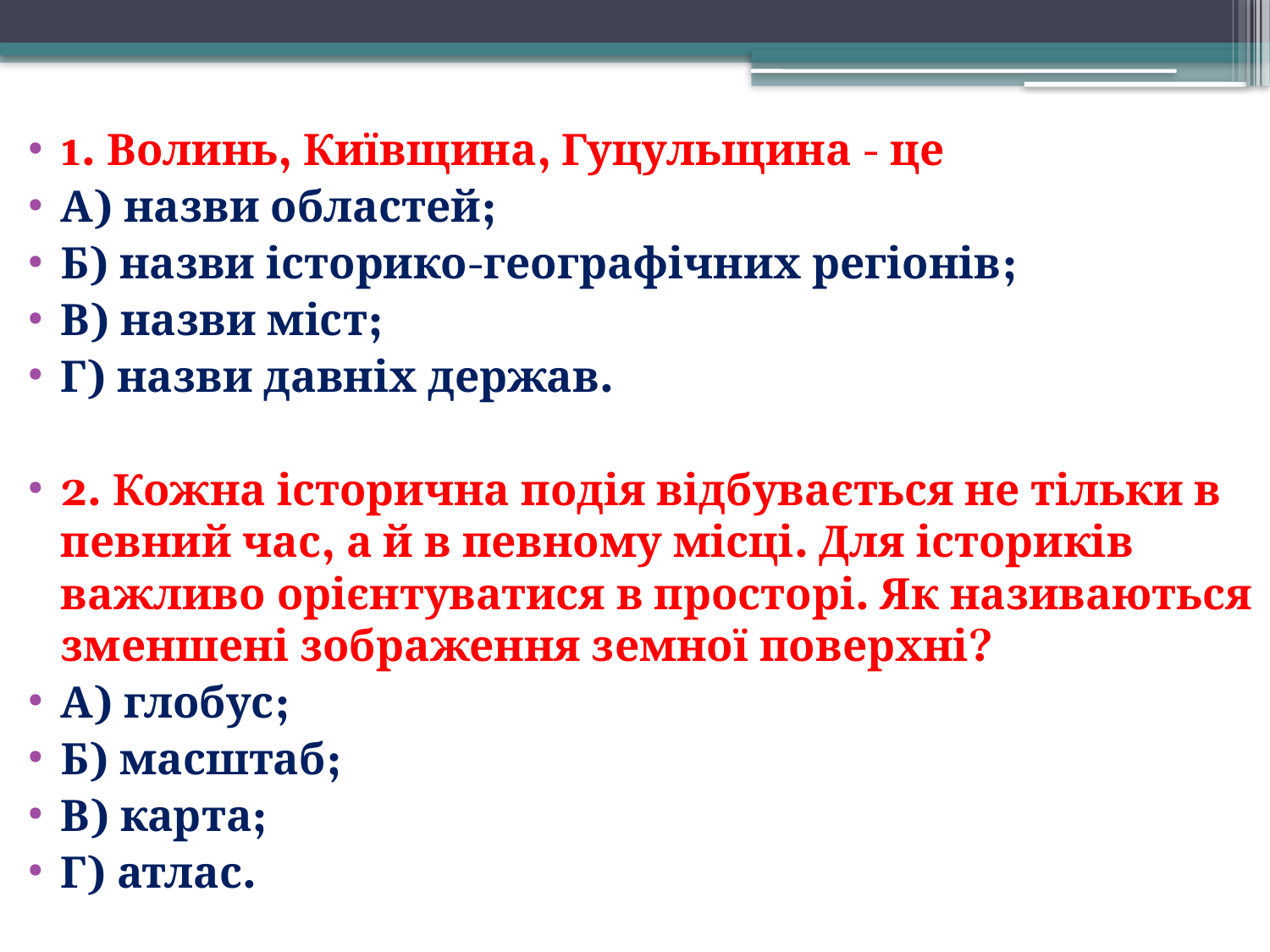

1. Волинь, Київщина, Гуцульщина - це
А) назви областей;
Б) назви історико-географічних регіонів;
В) назви міст;
Г) назви давніх держав.

2. Кожна історична подія відбувається не тільки в певний час, а й в певному місці. Для істориків важливо орієнтуватися в просторі. Як називаються зменшені зображення земної поверхні?
А) глобус;
Б) масштаб;
В) карта;
Г) атлас.